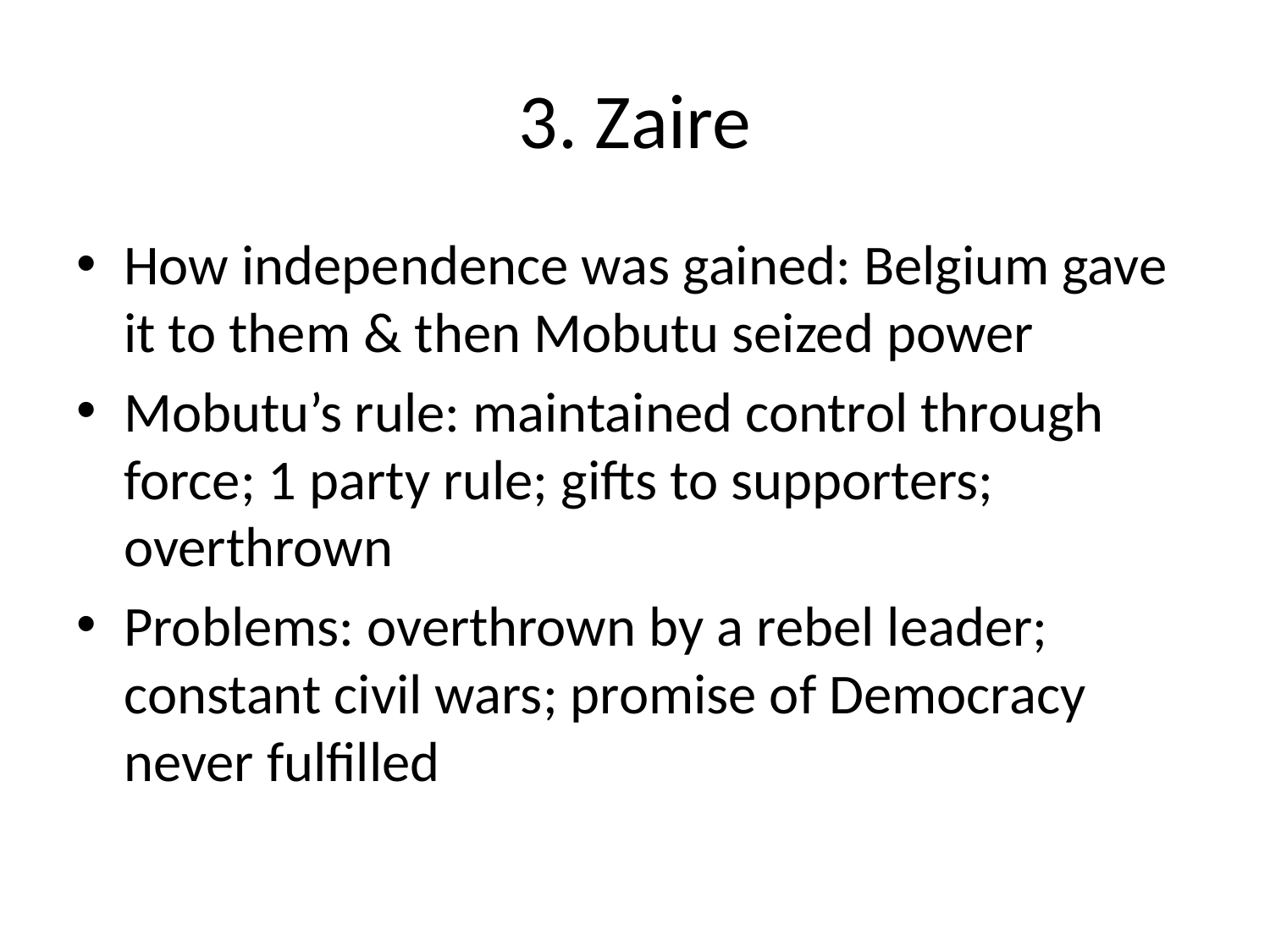

# 3. Zaire
How independence was gained: Belgium gave it to them & then Mobutu seized power
Mobutu’s rule: maintained control through force; 1 party rule; gifts to supporters; overthrown
Problems: overthrown by a rebel leader; constant civil wars; promise of Democracy never fulfilled